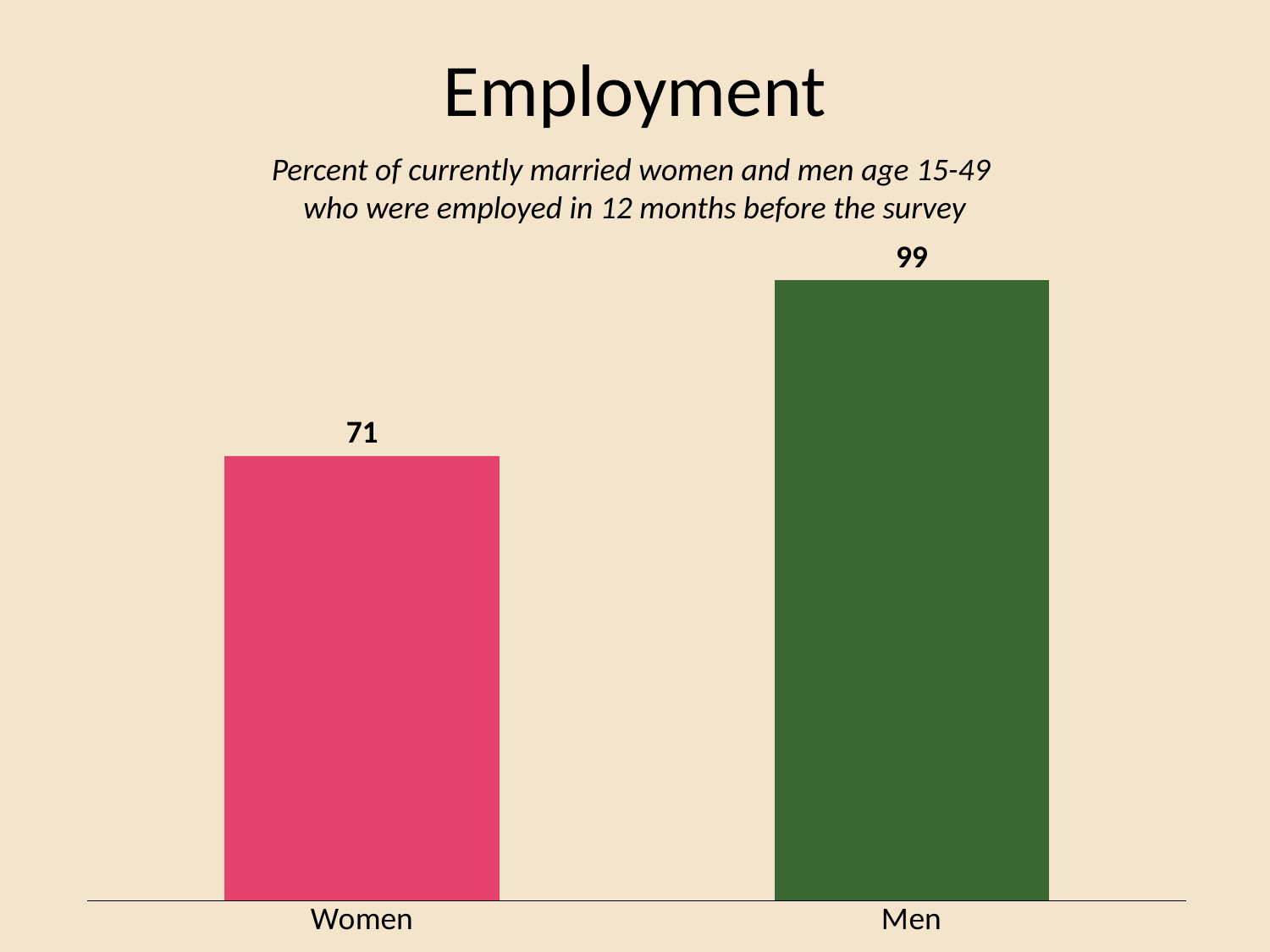

# Employment
Percent of currently married women and men age 15-49
who were employed in 12 months before the survey

### Chart

| Category | No education |
|---|---|
| Women | 71.0 |
| Men | 99.0 |